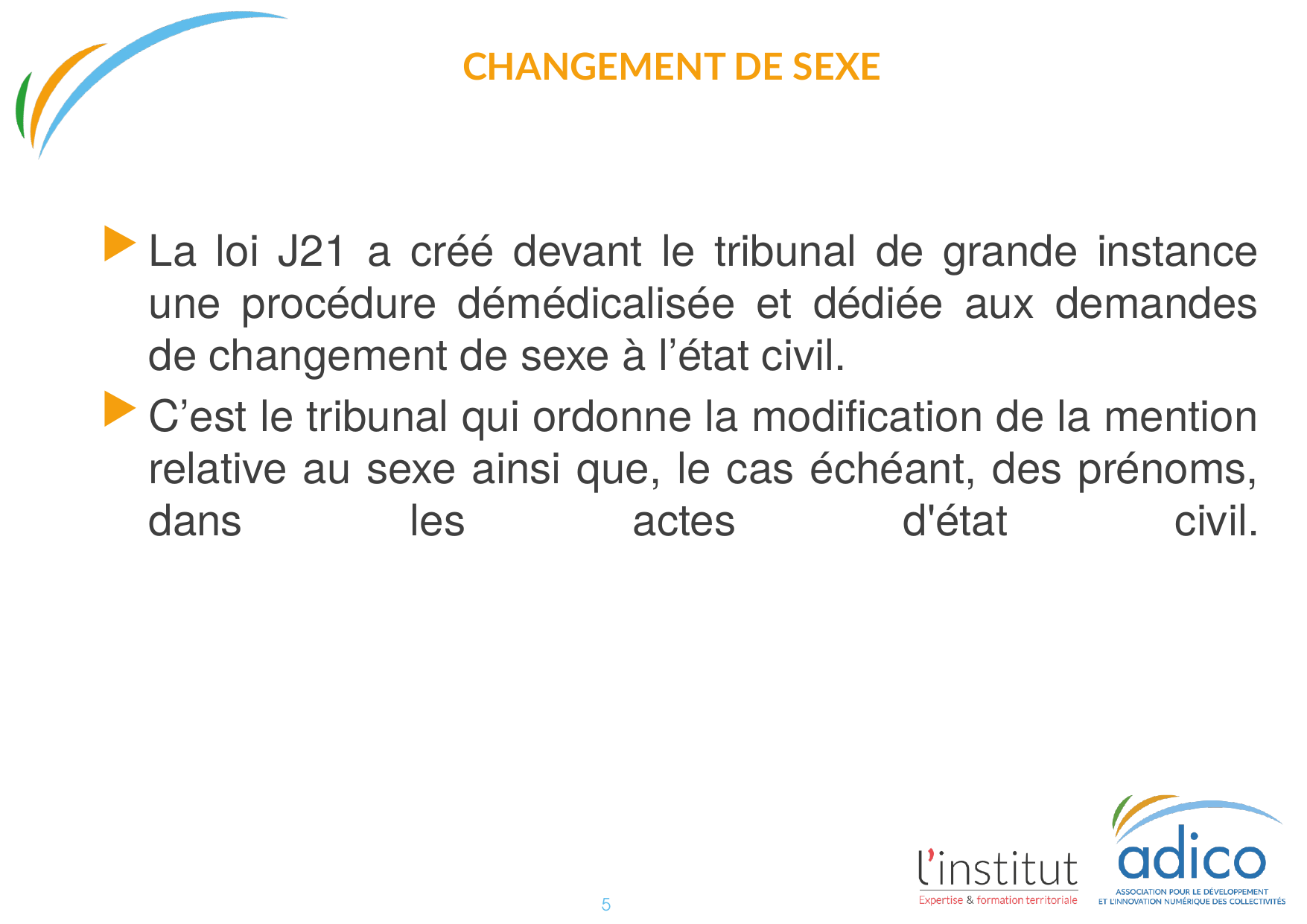

# CHANGEMENT DE sexe

La loi J21 a créé devant le tribunal de grande instance une procédure démédicalisée et dédiée aux demandes de changement de sexe à l’état civil.
C’est le tribunal qui ordonne la modification de la mention relative au sexe ainsi que, le cas échéant, des prénoms, dans les actes d'état civil.